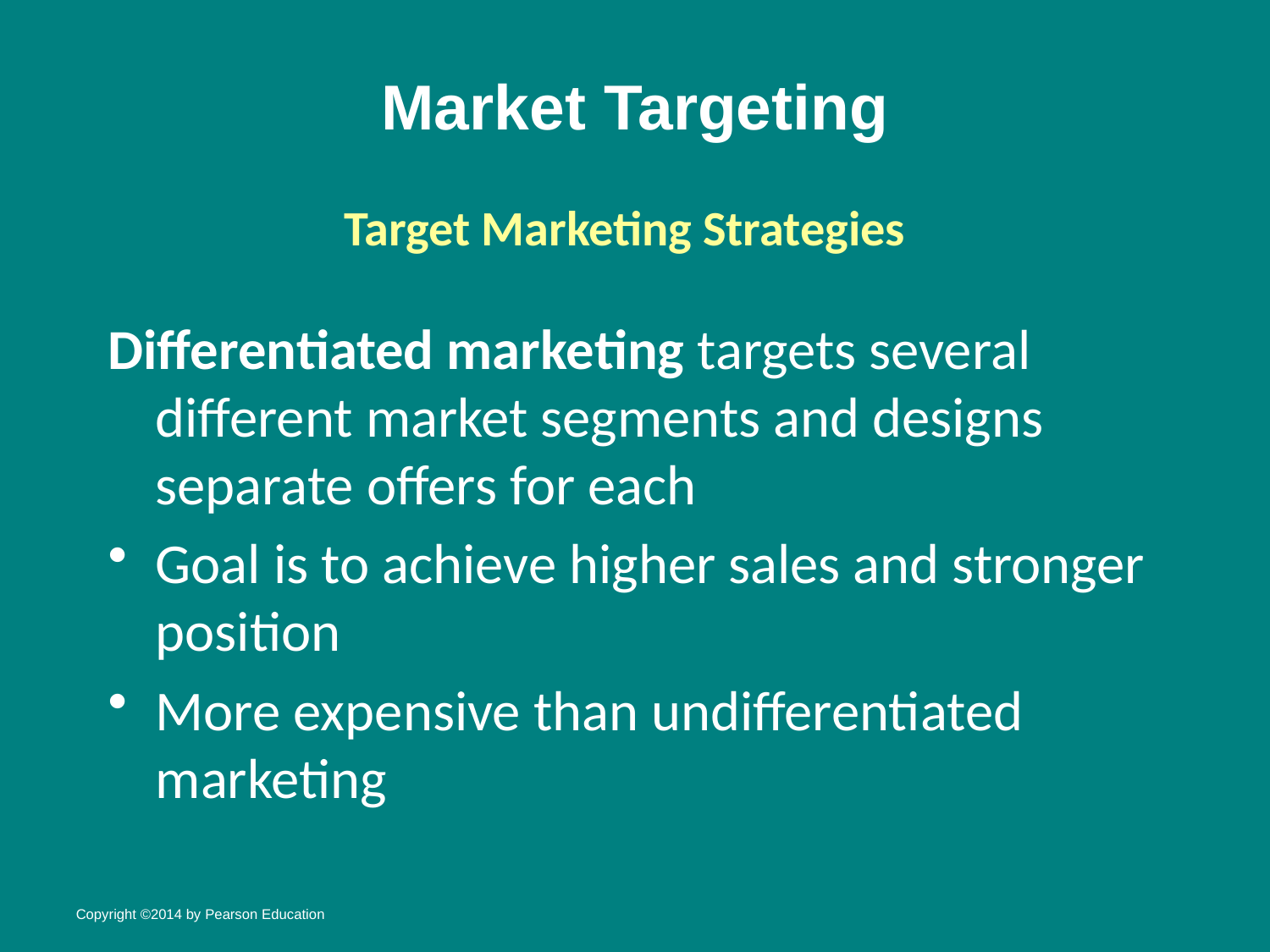

# Market Targeting
Target Marketing Strategies

Differentiated marketing targets several different market segments and designs separate offers for each
Goal is to achieve higher sales and stronger position
More expensive than undifferentiated marketing

Copyright ©2014 by Pearson Education